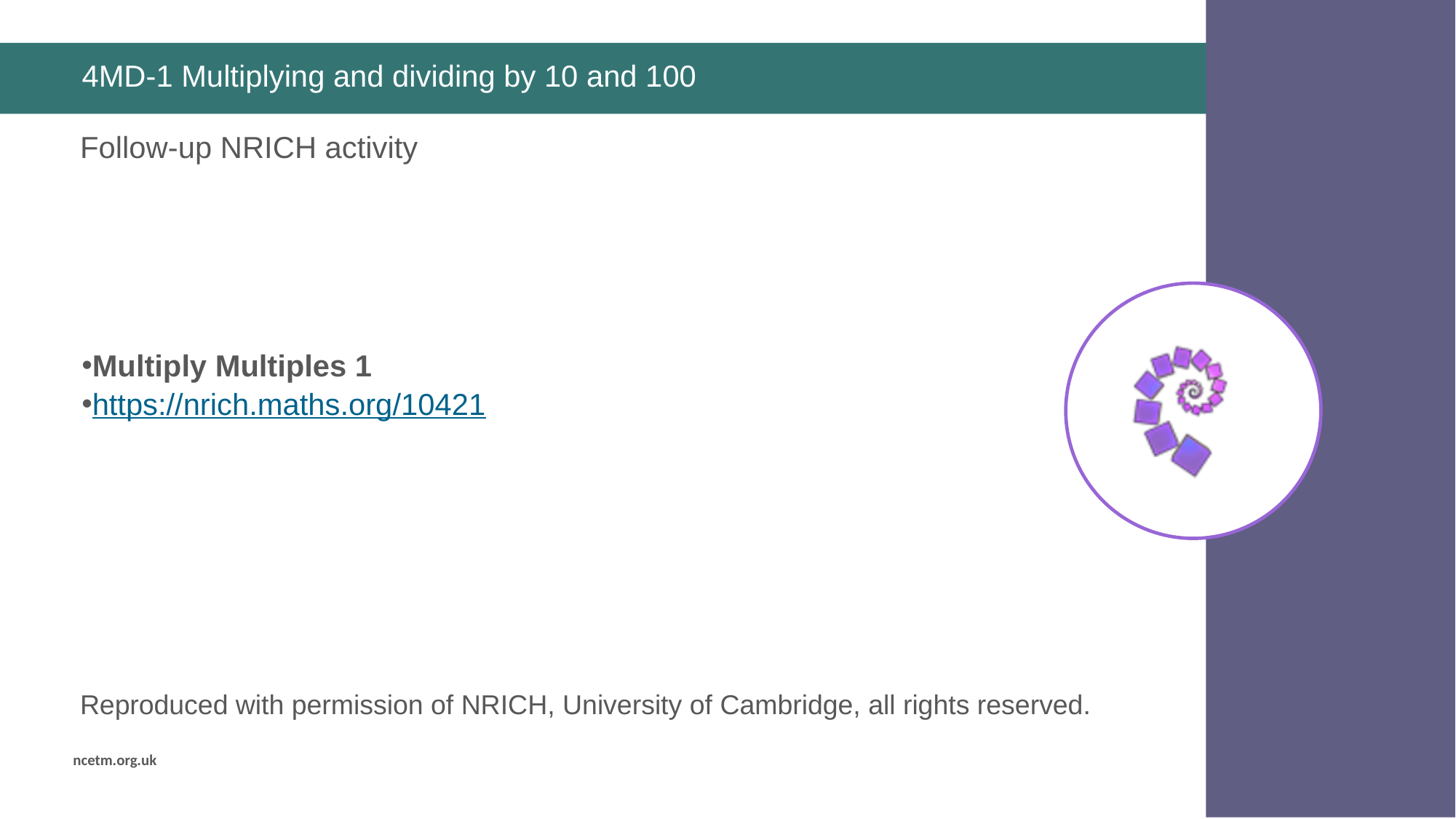

# 4MD-1 Multiplying and dividing by 10 and 100

Multiply Multiples 1
https://nrich.maths.org/10421